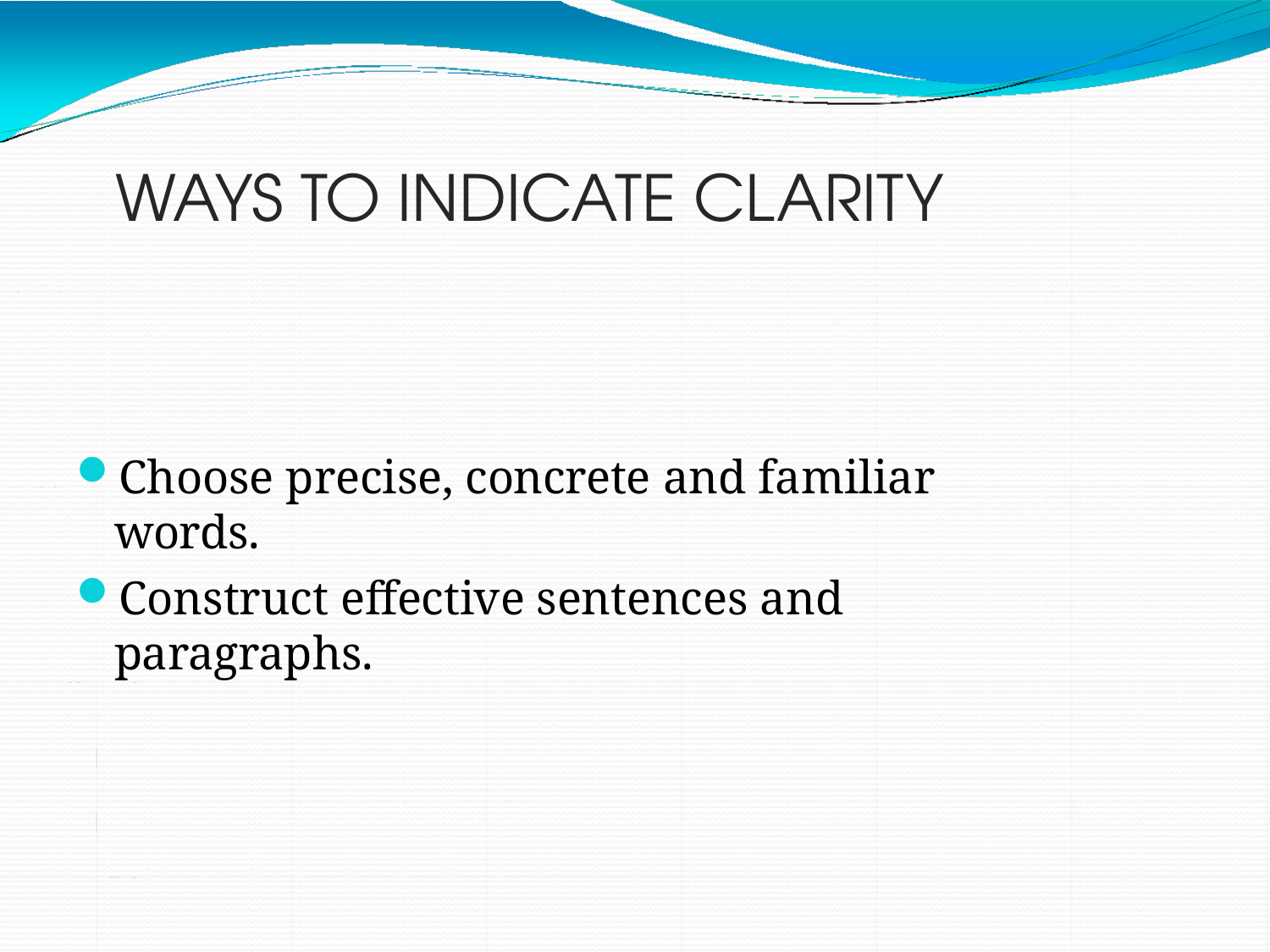

# WAYS TO INDICATE CLARITY
Choose precise, concrete and familiar words.
Construct effective sentences and paragraphs.